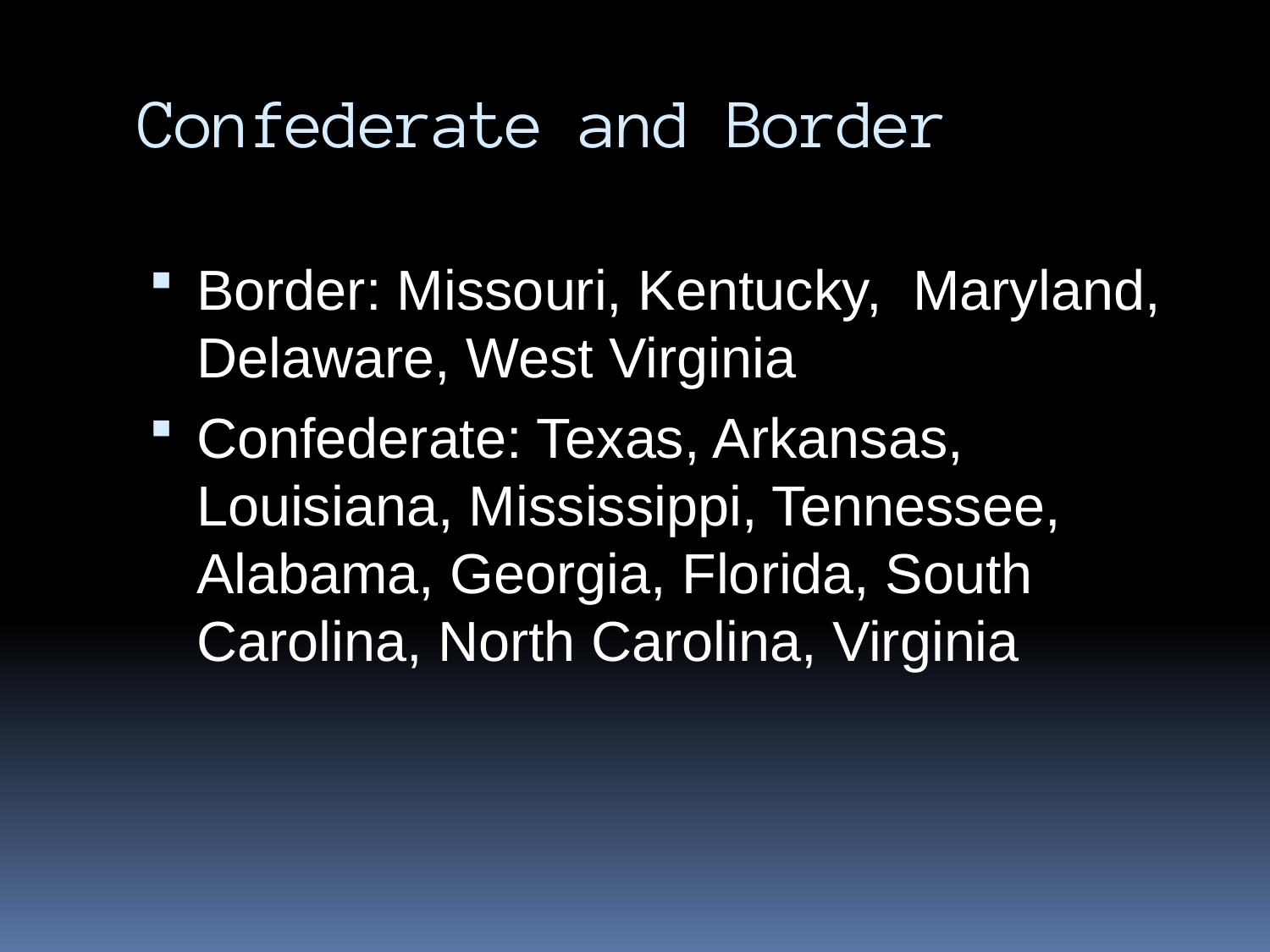

# Confederate and Border
Border: Missouri, Kentucky,  Maryland, Delaware, West Virginia
Confederate: Texas, Arkansas, Louisiana, Mississippi, Tennessee, Alabama, Georgia, Florida, South Carolina, North Carolina, Virginia